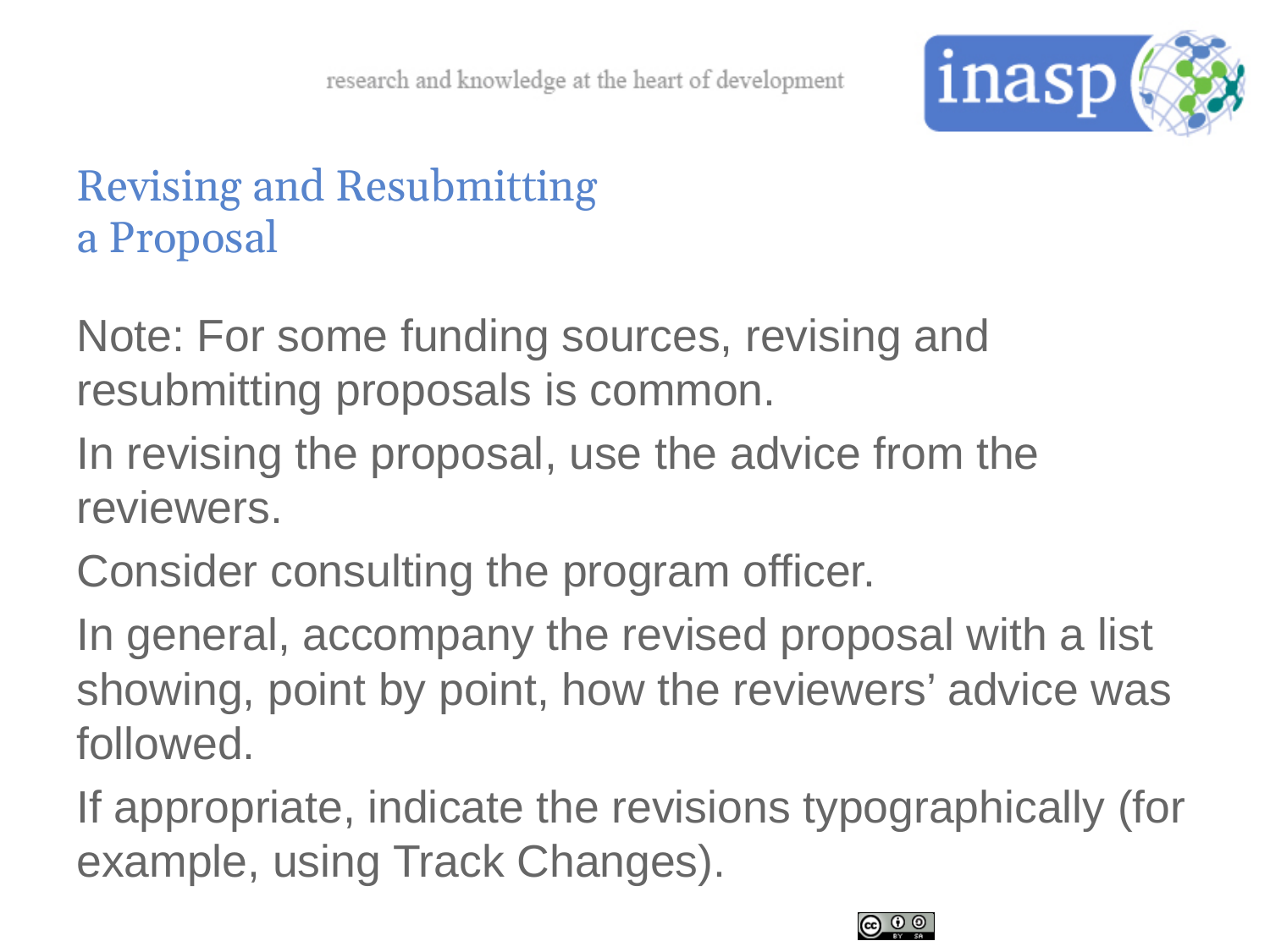

# Revising and Resubmitting a Proposal
Note: For some funding sources, revising and resubmitting proposals is common.
In revising the proposal, use the advice from the reviewers.
Consider consulting the program officer.
In general, accompany the revised proposal with a list showing, point by point, how the reviewers’ advice was followed.
If appropriate, indicate the revisions typographically (for example, using Track Changes).